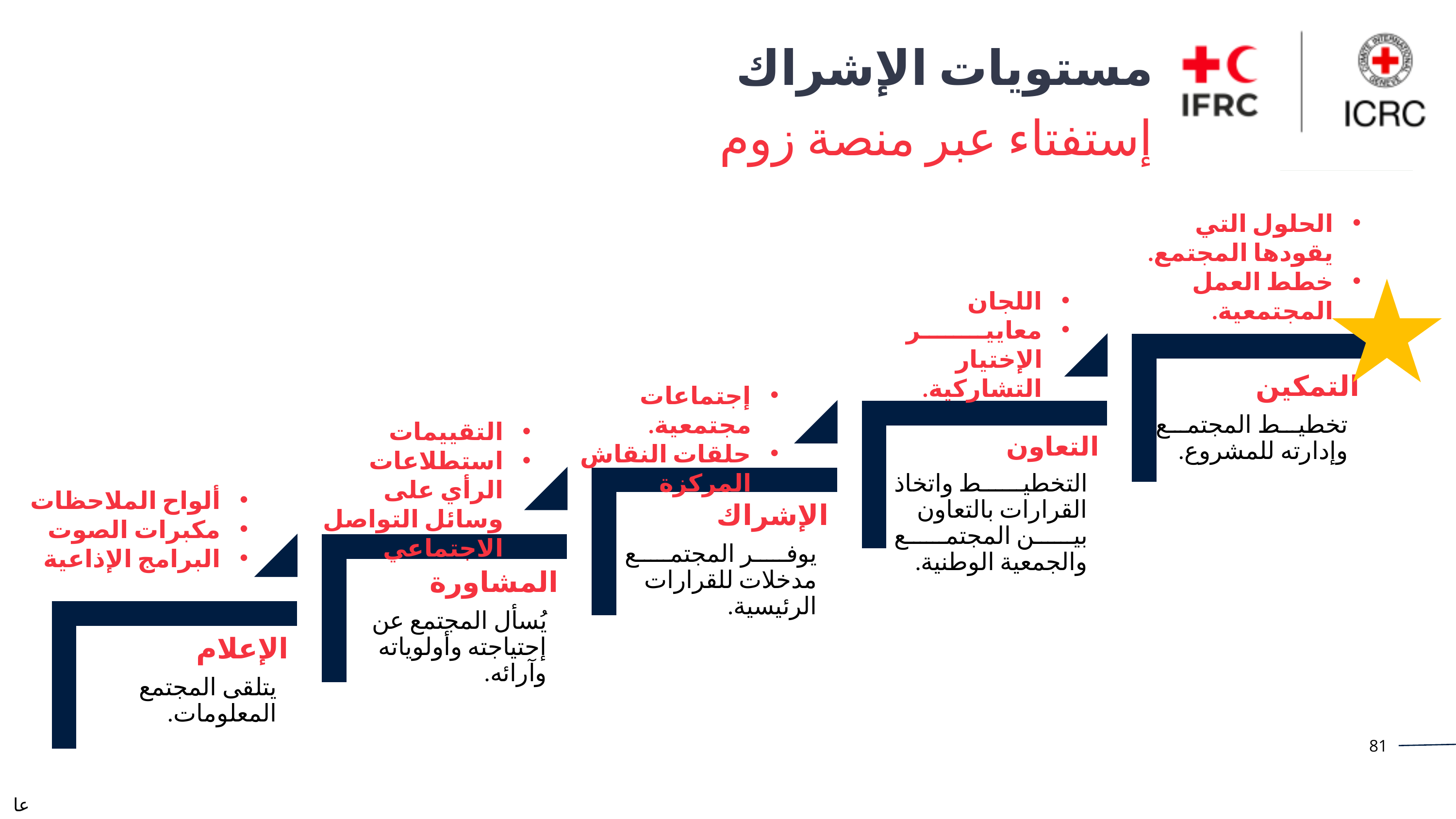

مستويات الإشراك
إستفتاء عبر منصة زوم
الحلول التي يقودها المجتمع.
خطط العمل المجتمعية.
الإعلام
يتلقى المجتمع المعلومات.

المشاورة
يُسأل المجتمع عن إحتياجته وأولوياته وآرائه.
الإشراك
يوفر المجتمع مدخلات للقرارات الرئيسية.
التعاون
التخطيط واتخاذ القرارات بالتعاون بين المجتمع والجمعية الوطنية.
التمكين
تخطيط المجتمع وإدارته للمشروع.

اللجان
معايير الإختيار التشاركية.
إجتماعات مجتمعية.
حلقات النقاش المركزة
التقييمات
استطلاعات الرأي على وسائل التواصل الاجتماعي
ألواح الملاحظات
مكبرات الصوت
البرامج الإذاعية
عام